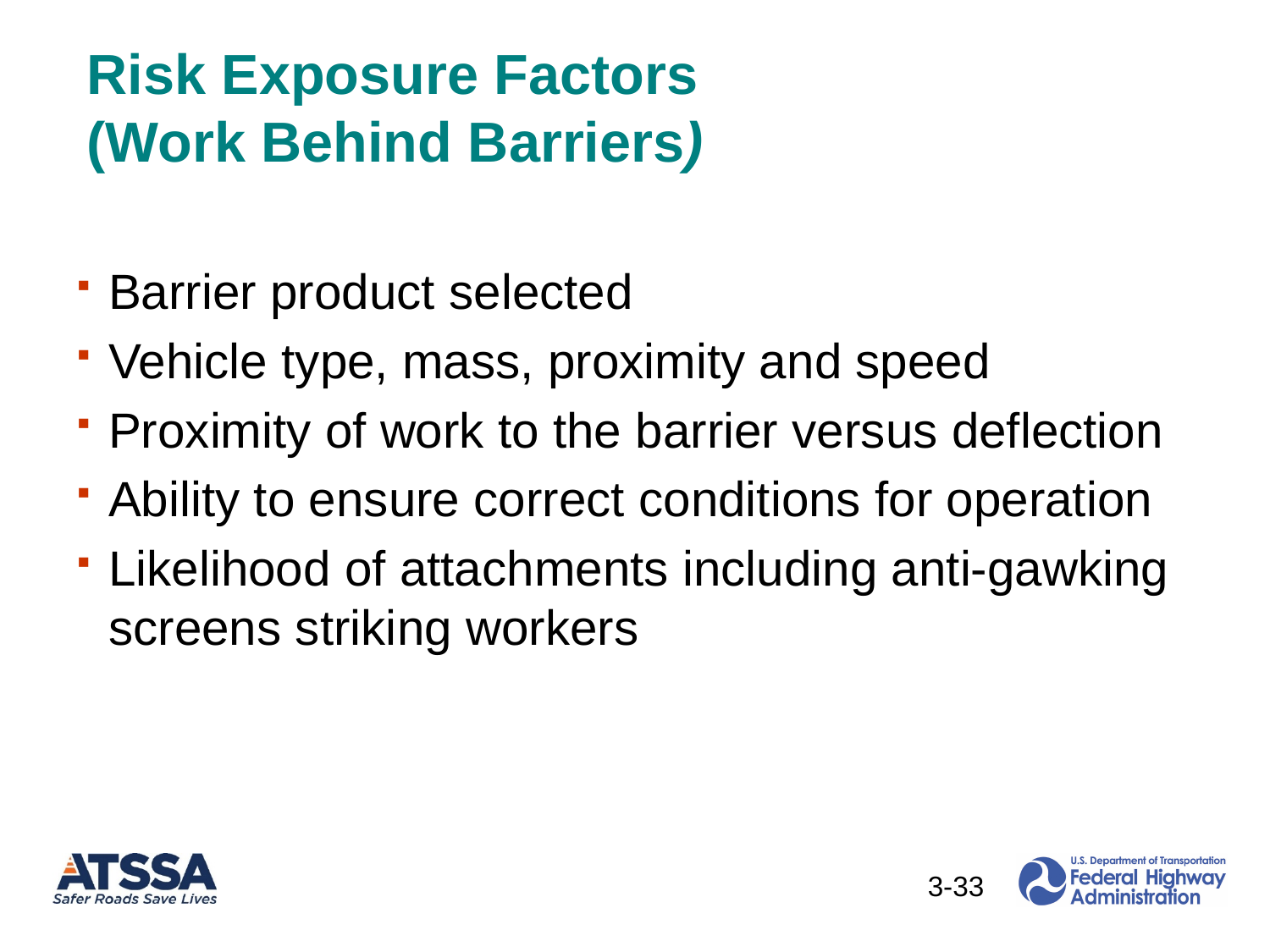

Risk Exposure Factors
(Work Behind Barriers)
Barrier product selected
Vehicle type, mass, proximity and speed
Proximity of work to the barrier versus deflection
Ability to ensure correct conditions for operation
Likelihood of attachments including anti-gawking screens striking workers